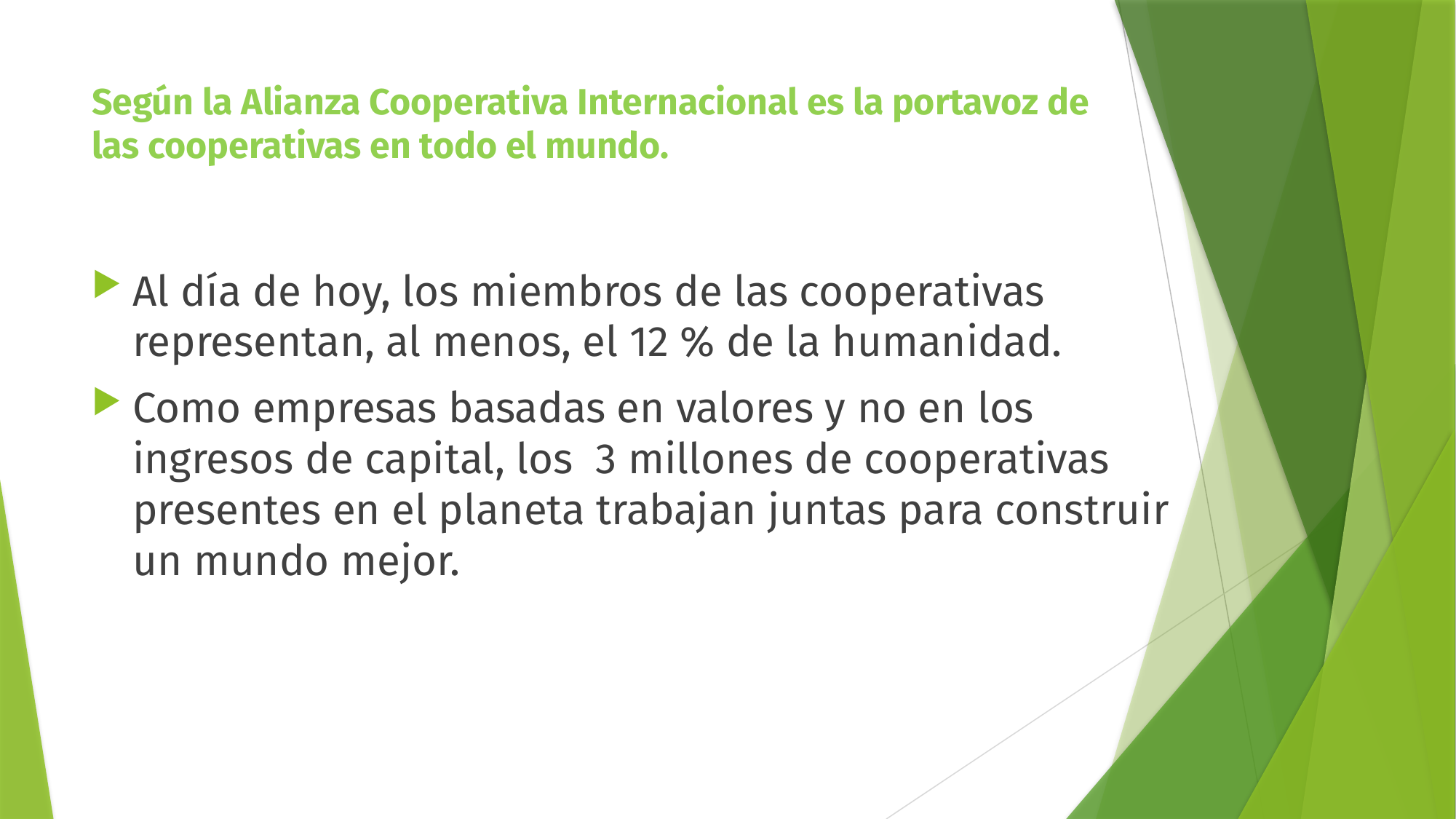

# Según la Alianza Cooperativa Internacional es la portavoz de las cooperativas en todo el mundo.
Al día de hoy, los miembros de las cooperativas representan, al menos, el 12 % de la humanidad.
Como empresas basadas en valores y no en los ingresos de capital, los  3 millones de cooperativas  presentes en el planeta trabajan juntas para construir un mundo mejor.